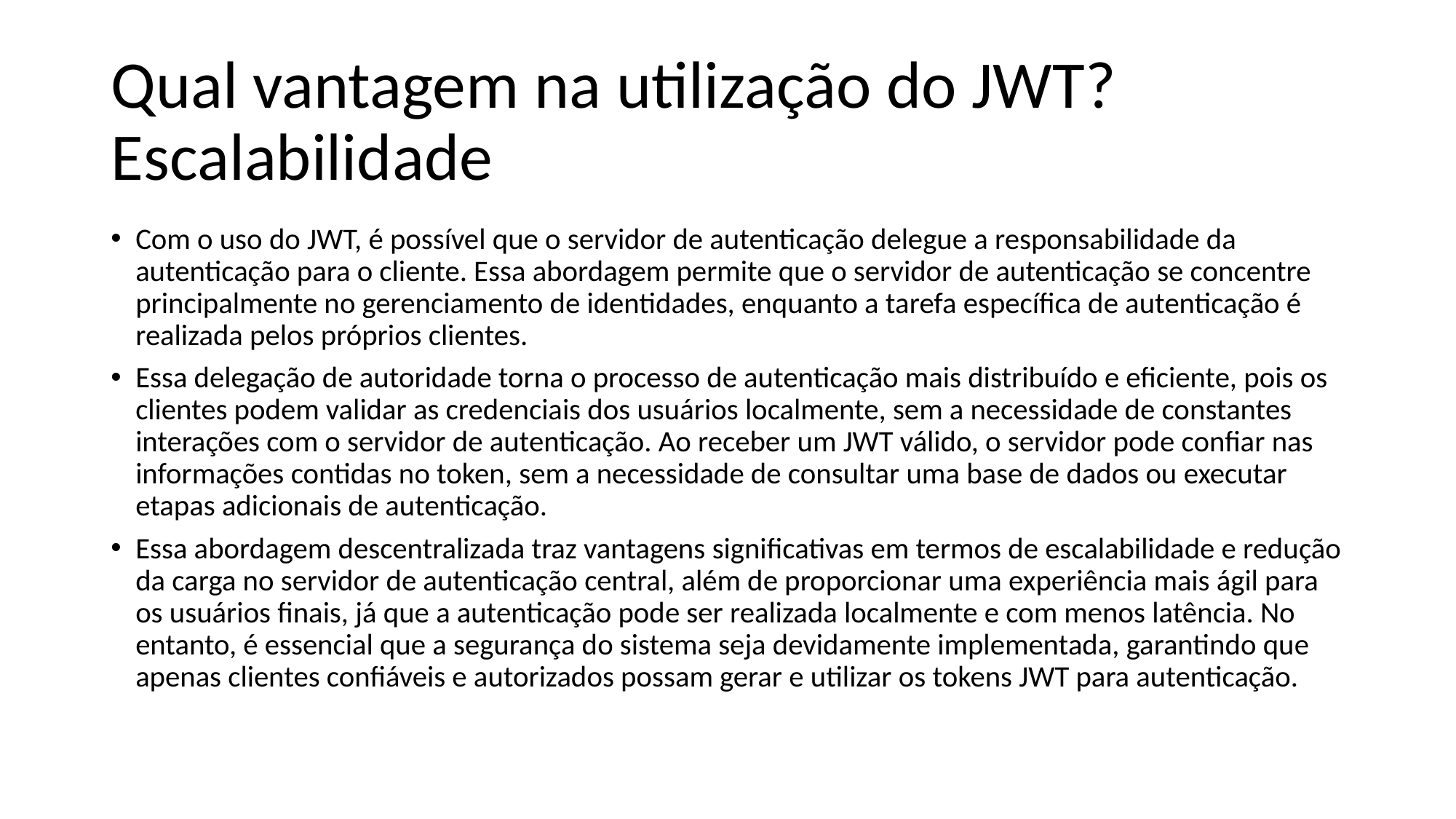

# Qual vantagem na utilização do JWT? Escalabilidade
Com o uso do JWT, é possível que o servidor de autenticação delegue a responsabilidade da autenticação para o cliente. Essa abordagem permite que o servidor de autenticação se concentre principalmente no gerenciamento de identidades, enquanto a tarefa específica de autenticação é realizada pelos próprios clientes.
Essa delegação de autoridade torna o processo de autenticação mais distribuído e eficiente, pois os clientes podem validar as credenciais dos usuários localmente, sem a necessidade de constantes interações com o servidor de autenticação. Ao receber um JWT válido, o servidor pode confiar nas informações contidas no token, sem a necessidade de consultar uma base de dados ou executar etapas adicionais de autenticação.
Essa abordagem descentralizada traz vantagens significativas em termos de escalabilidade e redução da carga no servidor de autenticação central, além de proporcionar uma experiência mais ágil para os usuários finais, já que a autenticação pode ser realizada localmente e com menos latência. No entanto, é essencial que a segurança do sistema seja devidamente implementada, garantindo que apenas clientes confiáveis e autorizados possam gerar e utilizar os tokens JWT para autenticação.